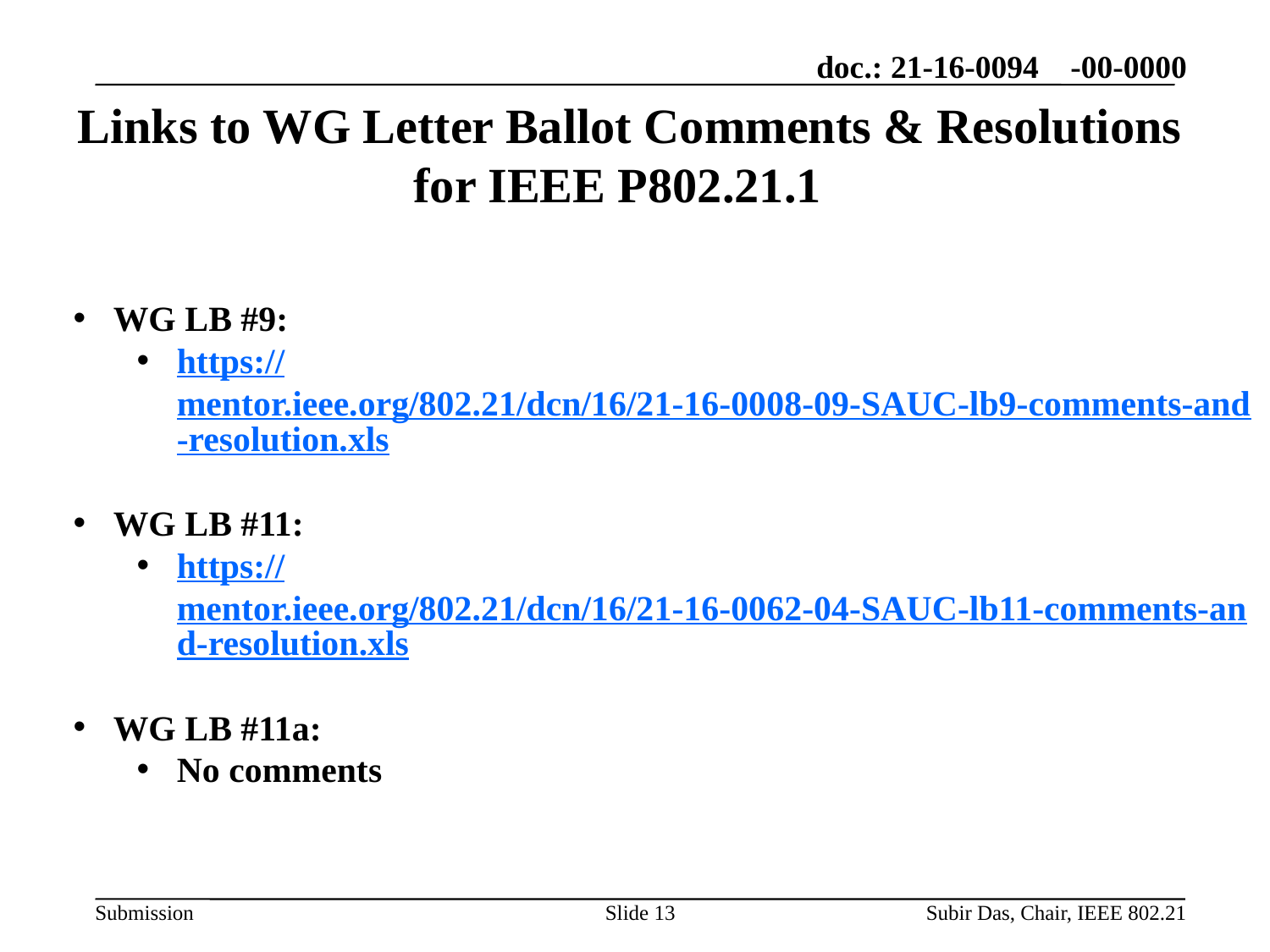

# Links to WG Letter Ballot Comments & Resolutions for IEEE P802.21.1

WG LB #9:
https://mentor.ieee.org/802.21/dcn/16/21-16-0008-09-SAUC-lb9-comments-and-resolution.xls

WG LB #11:
https://mentor.ieee.org/802.21/dcn/16/21-16-0062-04-SAUC-lb11-comments-and-resolution.xls

WG LB #11a:
No comments
Slide 13
Subir Das, Chair, IEEE 802.21